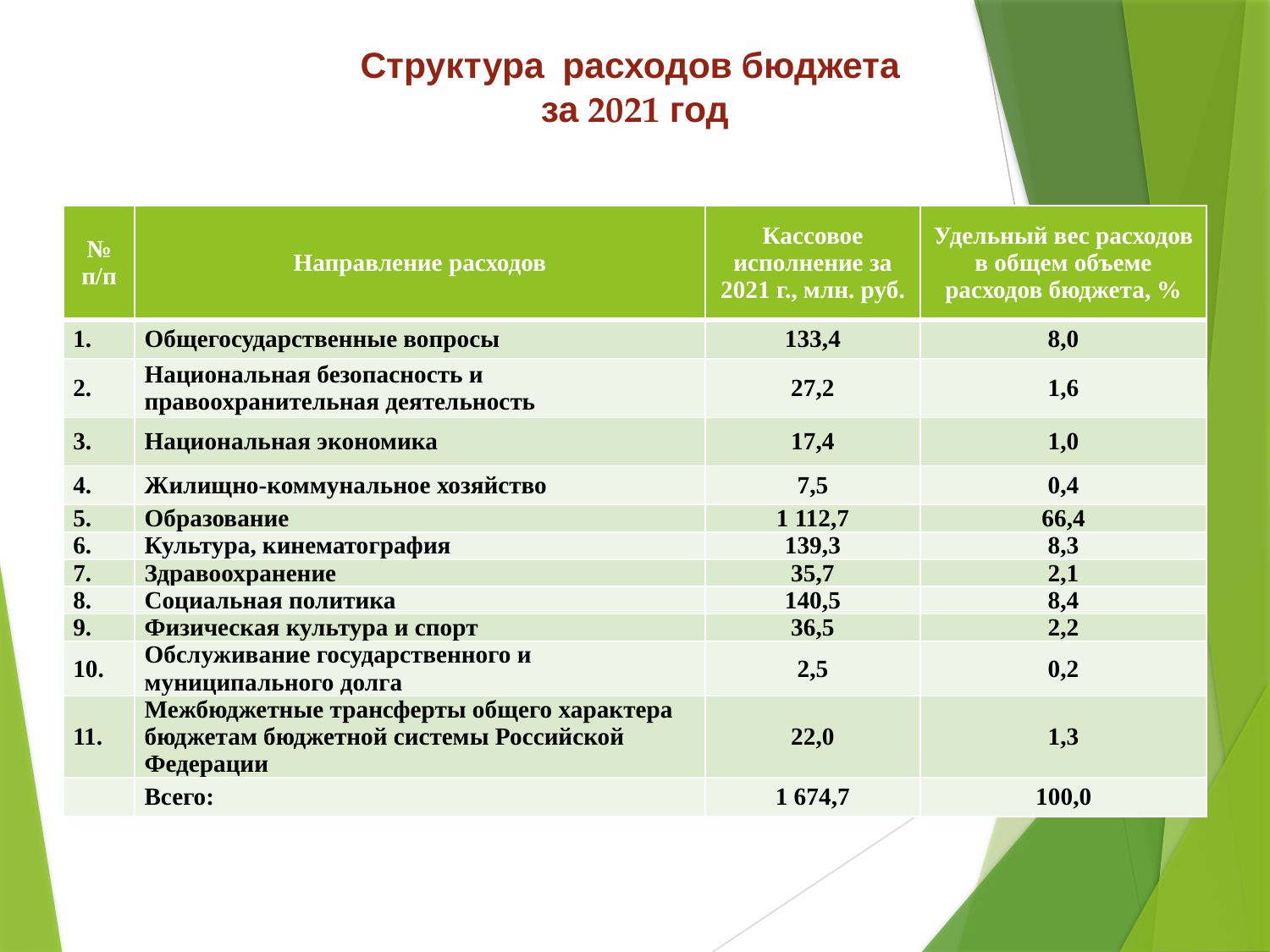

# Структура  расходов бюджета за 2021 год
| № п/п | Направление расходов | Кассовое исполнение за 2021 г., млн. руб. | Удельный вес расходов в общем объеме расходов бюджета, % |
| --- | --- | --- | --- |
| 1. | Общегосударственные вопросы | 133,4 | 8,0 |
| 2. | Национальная безопасность и правоохранительная деятельность | 27,2 | 1,6 |
| 3. | Национальная экономика | 17,4 | 1,0 |
| 4. | Жилищно-коммунальное хозяйство | 7,5 | 0,4 |
| 5. | Образование | 1 112,7 | 66,4 |
| 6. | Культура, кинематография | 139,3 | 8,3 |
| 7. | Здравоохранение | 35,7 | 2,1 |
| 8. | Социальная политика | 140,5 | 8,4 |
| 9. | Физическая культура и спорт | 36,5 | 2,2 |
| 10. | Обслуживание государственного и муниципального долга | 2,5 | 0,2 |
| 11. | Межбюджетные трансферты общего характера бюджетам бюджетной системы Российской Федерации | 22,0 | 1,3 |
|  | Всего: | 1 674,7 | 100,0 |